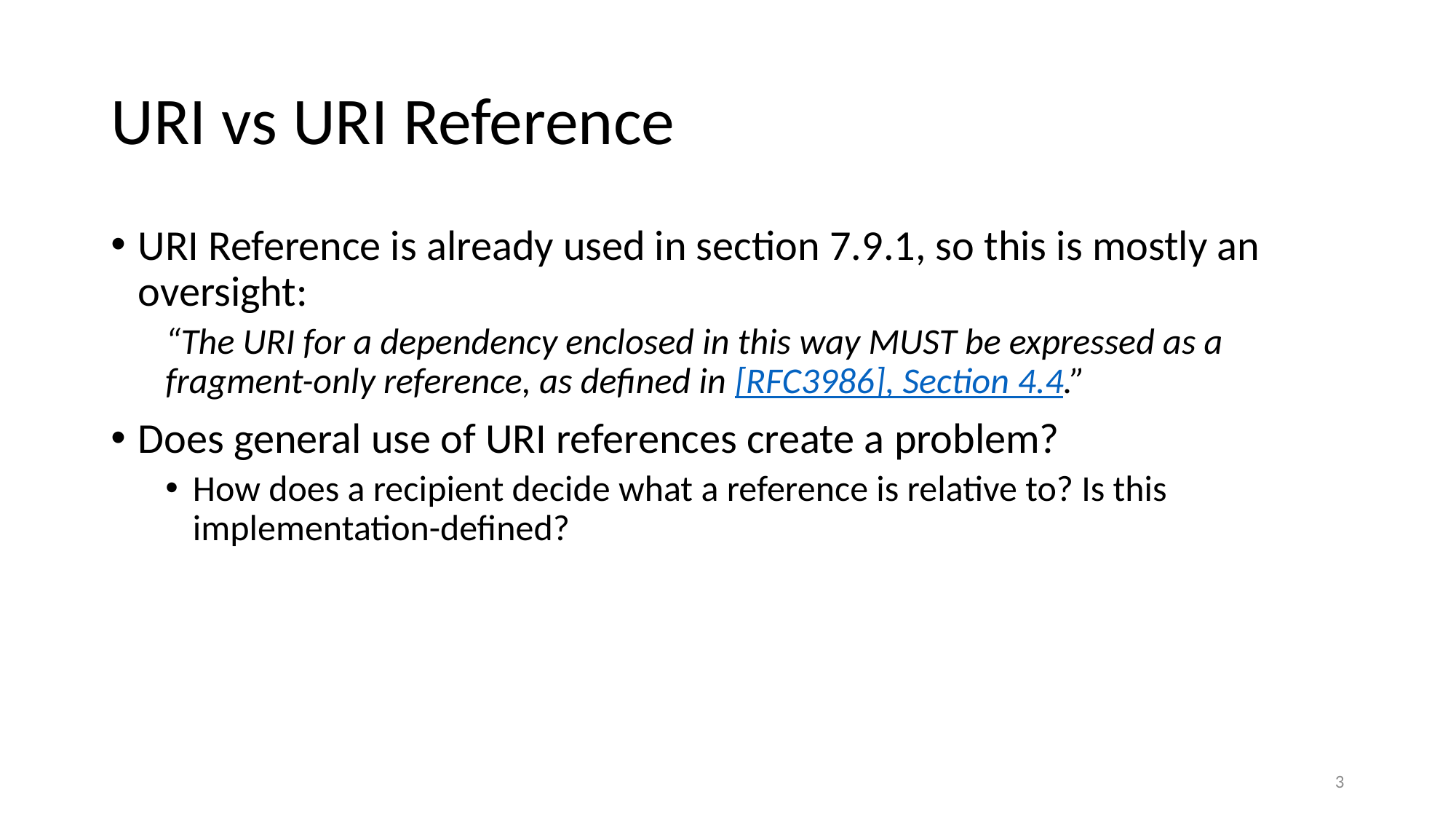

# URI vs URI Reference
URI Reference is already used in section 7.9.1, so this is mostly an oversight:
“The URI for a dependency enclosed in this way MUST be expressed as a fragment-only reference, as defined in [RFC3986], Section 4.4.”
Does general use of URI references create a problem?
How does a recipient decide what a reference is relative to? Is this implementation-defined?

3